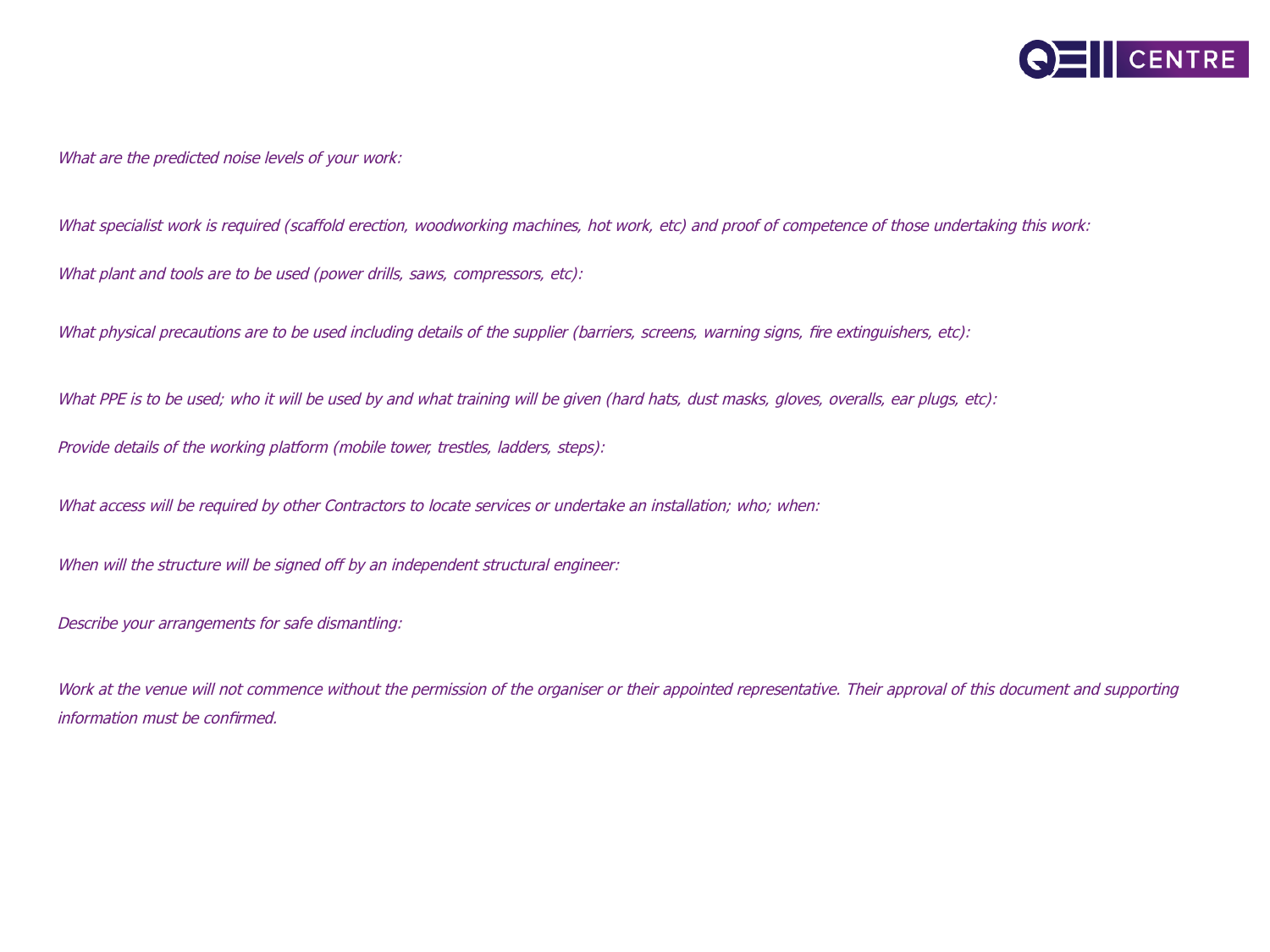

What are the predicted noise levels of your work:

What specialist work is required (scaffold erection, woodworking machines, hot work, etc) and proof of competence of those undertaking this work:

What plant and tools are to be used (power drills, saws, compressors, etc):

What physical precautions are to be used including details of the supplier (barriers, screens, warning signs, fire extinguishers, etc):

What PPE is to be used; who it will be used by and what training will be given (hard hats, dust masks, gloves, overalls, ear plugs, etc):

Provide details of the working platform (mobile tower, trestles, ladders, steps):

What access will be required by other Contractors to locate services or undertake an installation; who; when:

When will the structure will be signed off by an independent structural engineer:

Describe your arrangements for safe dismantling:

Work at the venue will not commence without the permission of the organiser or their appointed representative. Their approval of this document and supporting information must be confirmed.